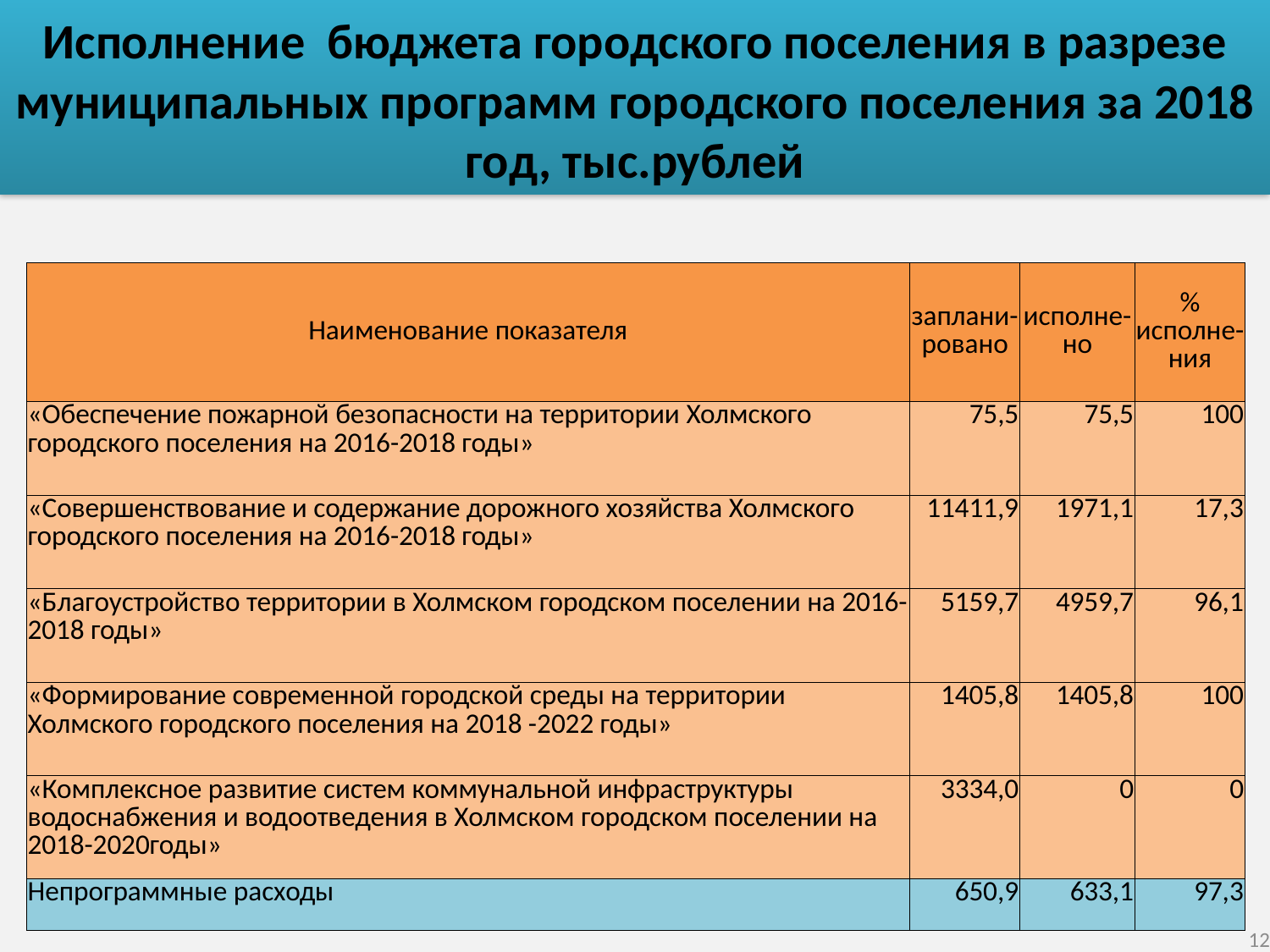

Исполнение  бюджета городского поселения в разрезе муниципальных программ городского поселения за 2018 год, тыс.рублей
| Наименование показателя | заплани- ровано | исполне-но | % исполне-ния |
| --- | --- | --- | --- |
| «Обеспечение пожарной безопасности на территории Холмского городского поселения на 2016-2018 годы» | 75,5 | 75,5 | 100 |
| «Совершенствование и содержание дорожного хозяйства Холмского городского поселения на 2016-2018 годы» | 11411,9 | 1971,1 | 17,3 |
| «Благоустройство территории в Холмском городском поселении на 2016-2018 годы» | 5159,7 | 4959,7 | 96,1 |
| «Формирование современной городской среды на территории Холмского городского поселения на 2018 -2022 годы» | 1405,8 | 1405,8 | 100 |
| «Комплексное развитие систем коммунальной инфраструктуры водоснабжения и водоотведения в Холмском городском поселении на 2018-2020годы» | 3334,0 | 0 | 0 |
| Непрограммные расходы | 650,9 | 633,1 | 97,3 |
12